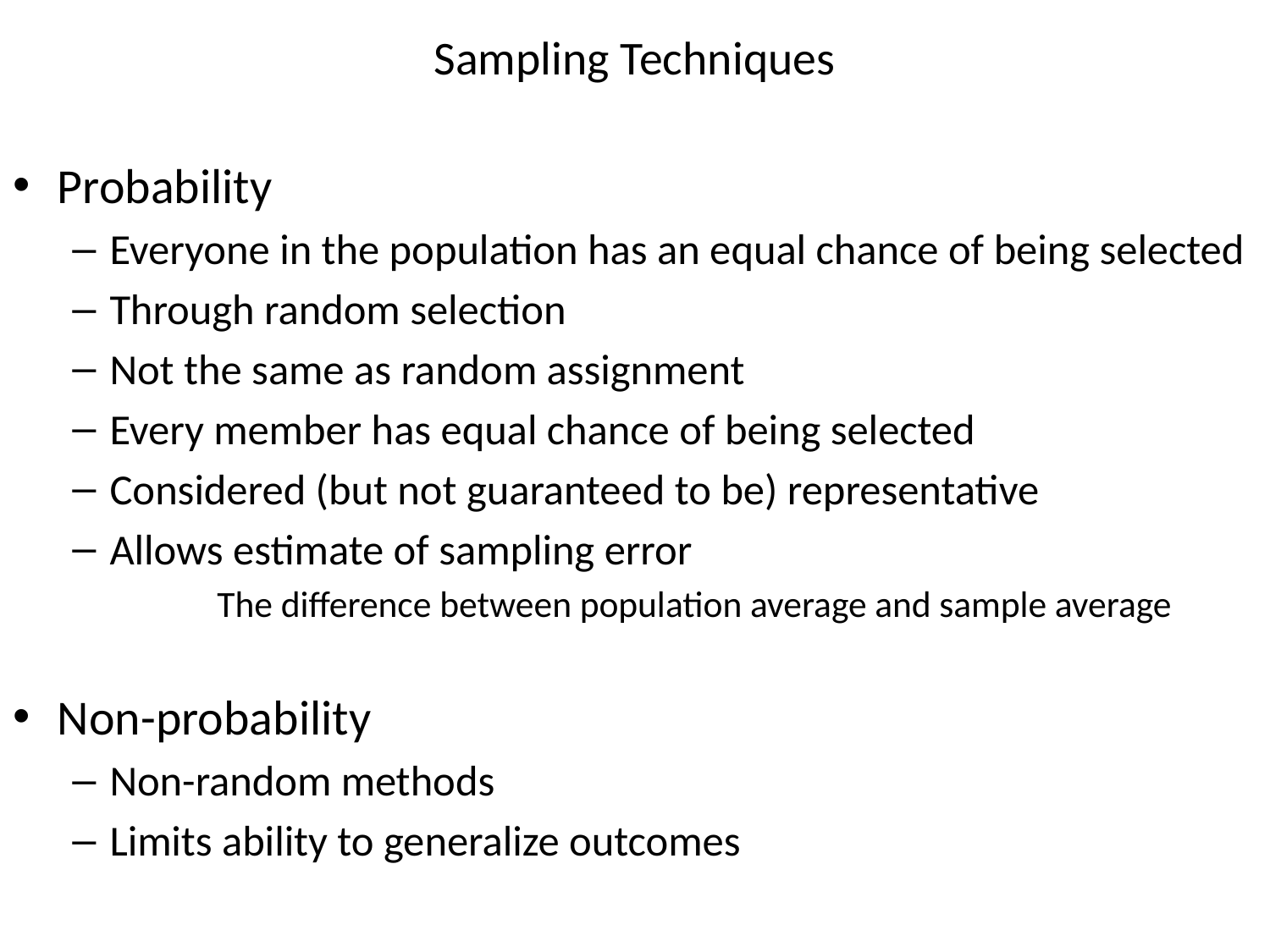

# Sampling Techniques
Probability
Everyone in the population has an equal chance of being selected
Through random selection
Not the same as random assignment
Every member has equal chance of being selected
Considered (but not guaranteed to be) representative
Allows estimate of sampling error
The difference between population average and sample average

Non-probability
Non-random methods
Limits ability to generalize outcomes